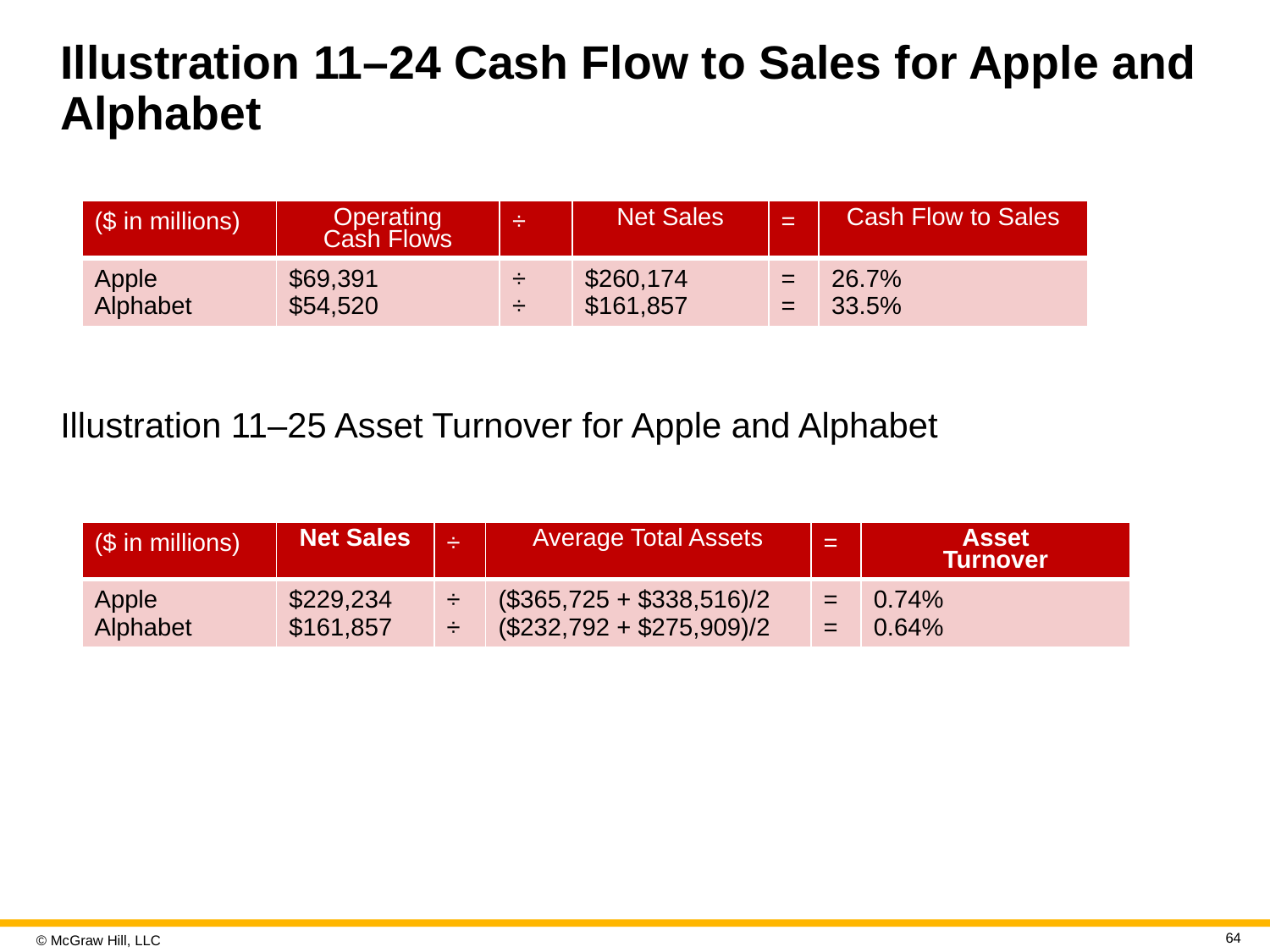

# Illustration 11–24 Cash Flow to Sales for Apple and Alphabet
| ($ in millions) | Operating Cash Flows | ÷ | Net Sales | = | Cash Flow to Sales |
| --- | --- | --- | --- | --- | --- |
| Apple Alphabet | $69,391 $54,520 | ÷ ÷ | $260,174 $161,857 | = = | 26.7% 33.5% |
Illustration 11–25 Asset Turnover for Apple and Alphabet
| ($ in millions) | Net Sales | ÷ | Average Total Assets | = | Asset Turnover |
| --- | --- | --- | --- | --- | --- |
| Apple Alphabet | $229,234 $161,857 | ÷ ÷ | ($365,725 + $338,516)/2 ($232,792 + $275,909)/2 | = = | 0.74% 0.64% |
64